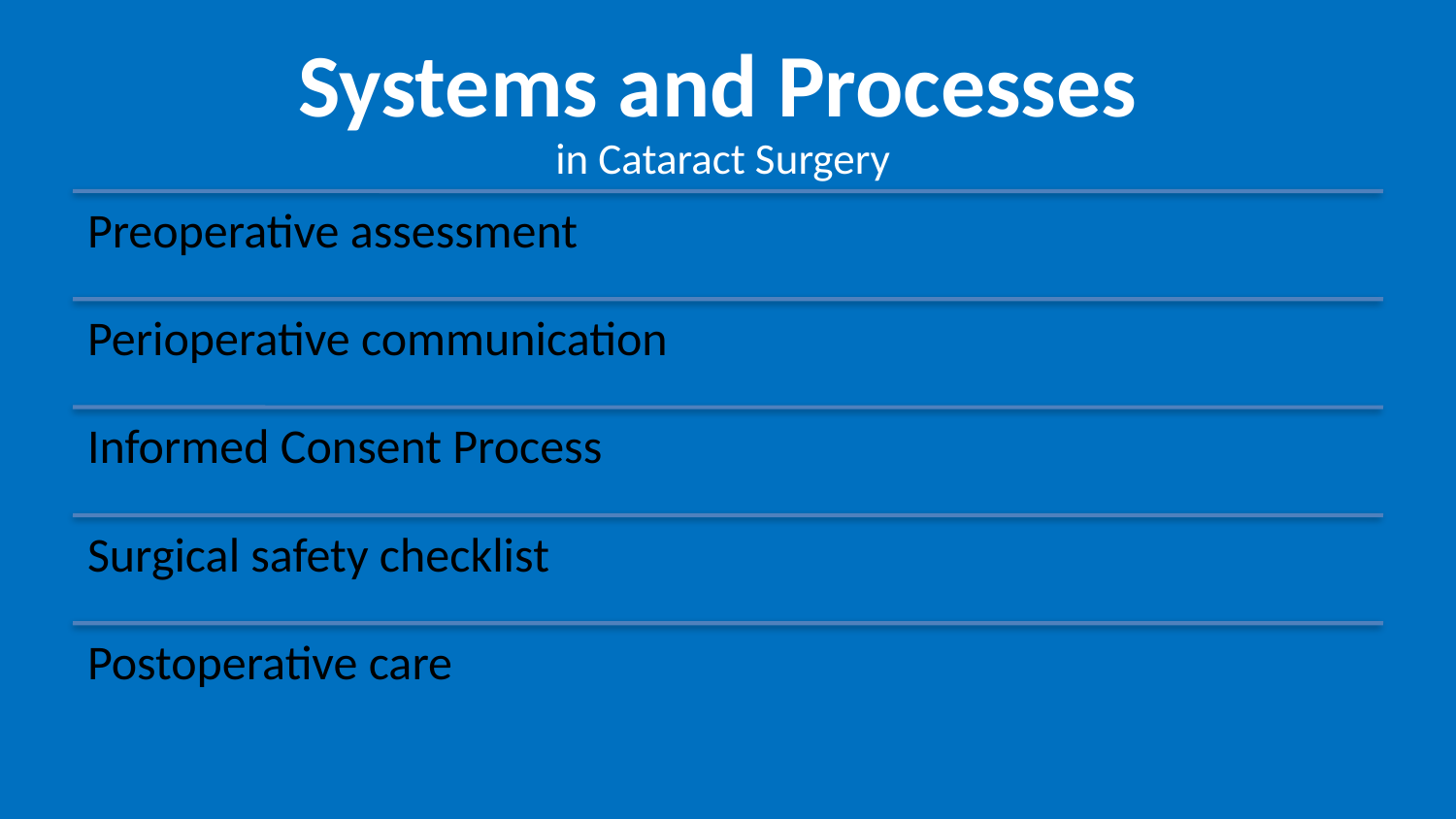

# Systems and Processes in Cataract Surgery
Preoperative assessment
Perioperative communication
Informed Consent Process
Surgical safety checklist
Postoperative care